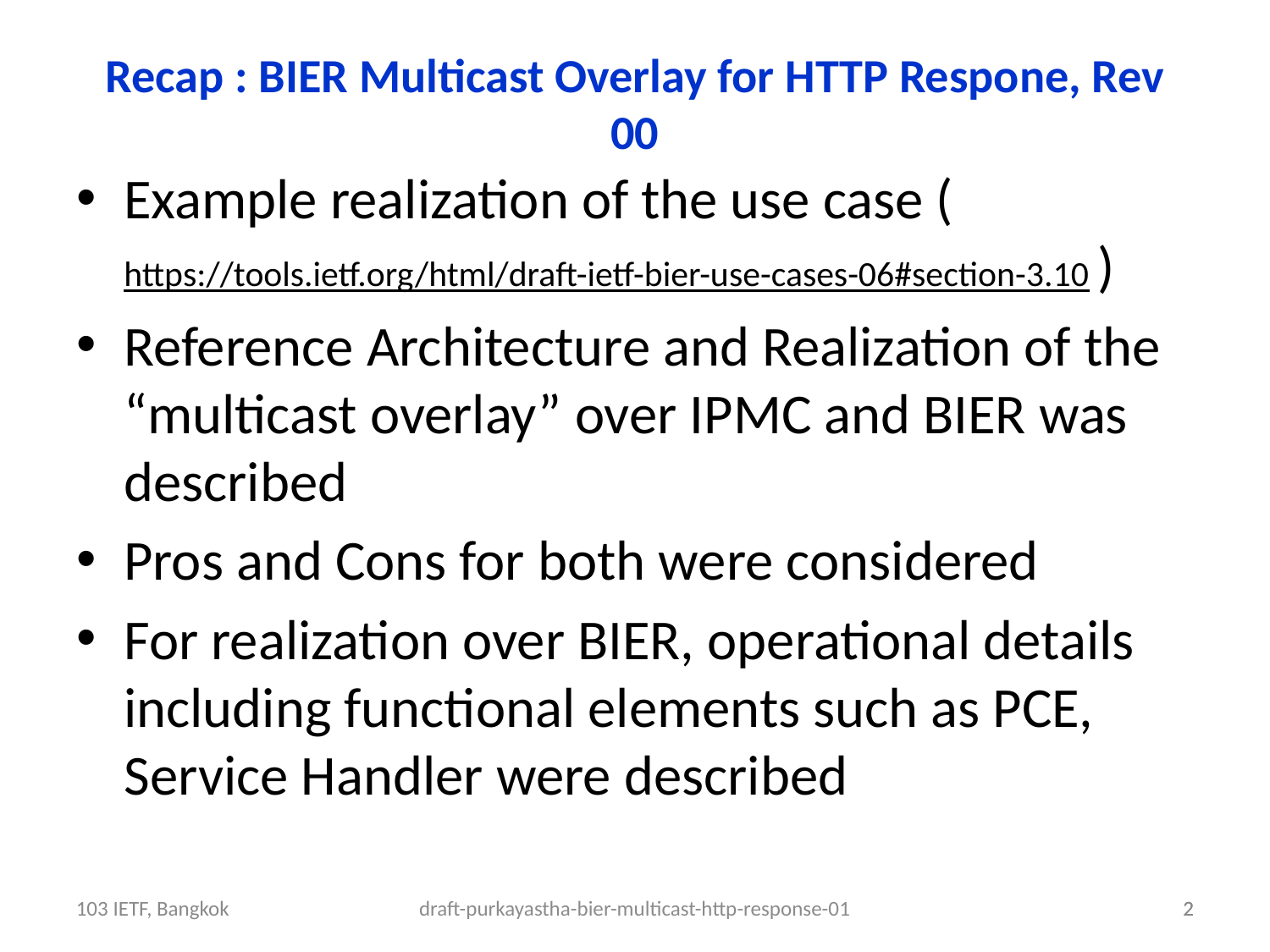

Recap : BIER Multicast Overlay for HTTP Respone, Rev 00
Example realization of the use case (https://tools.ietf.org/html/draft-ietf-bier-use-cases-06#section-3.10 )
Reference Architecture and Realization of the “multicast overlay” over IPMC and BIER was described
Pros and Cons for both were considered
For realization over BIER, operational details including functional elements such as PCE, Service Handler were described

103 IETF, Bangkok
draft-purkayastha-bier-multicast-http-response-01
2
2